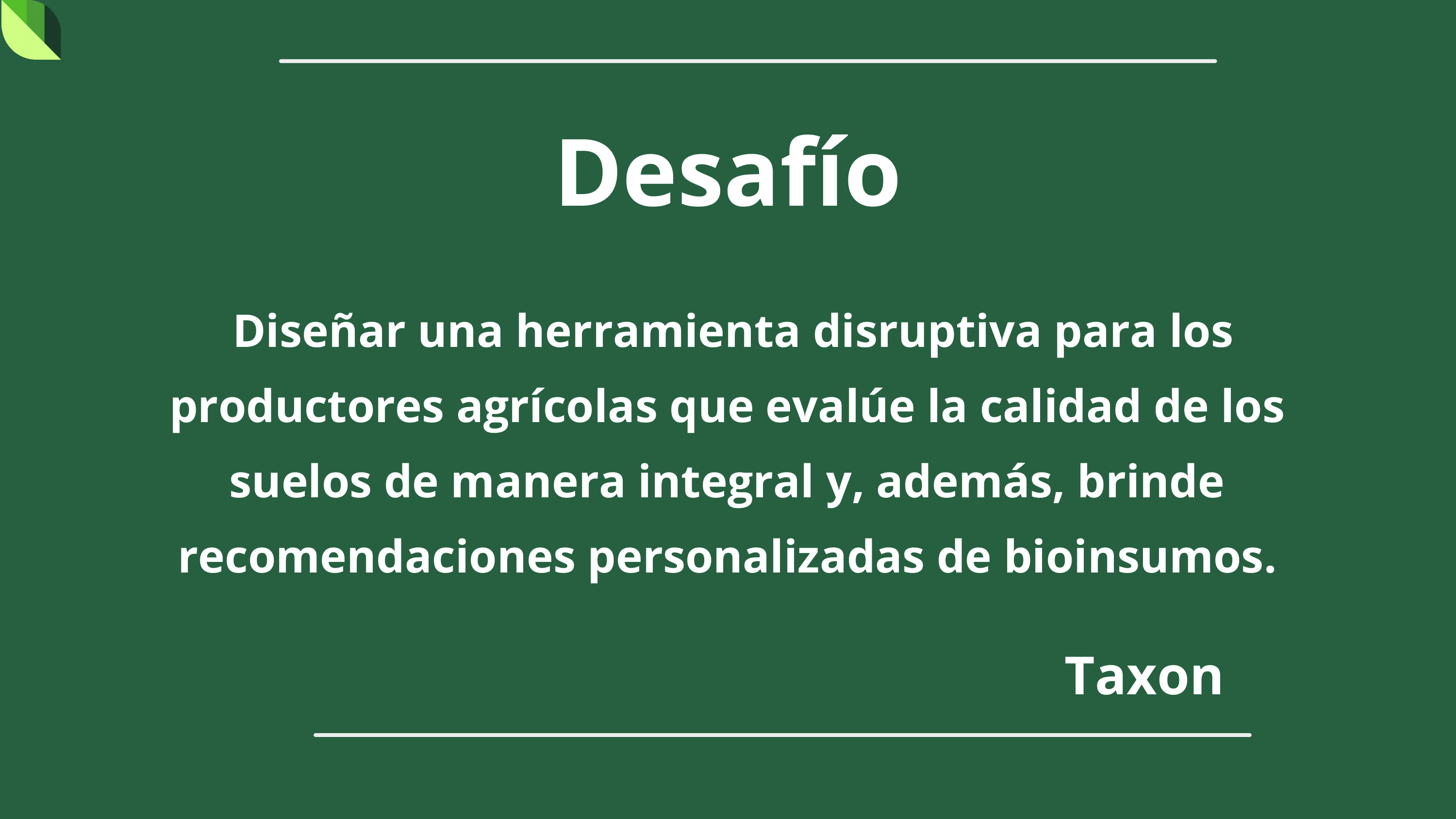

Desafío
 Diseñar una herramienta disruptiva para los productores agrícolas que evalúe la calidad de los suelos de manera integral y, además, brinde recomendaciones personalizadas de bioinsumos.
Taxon